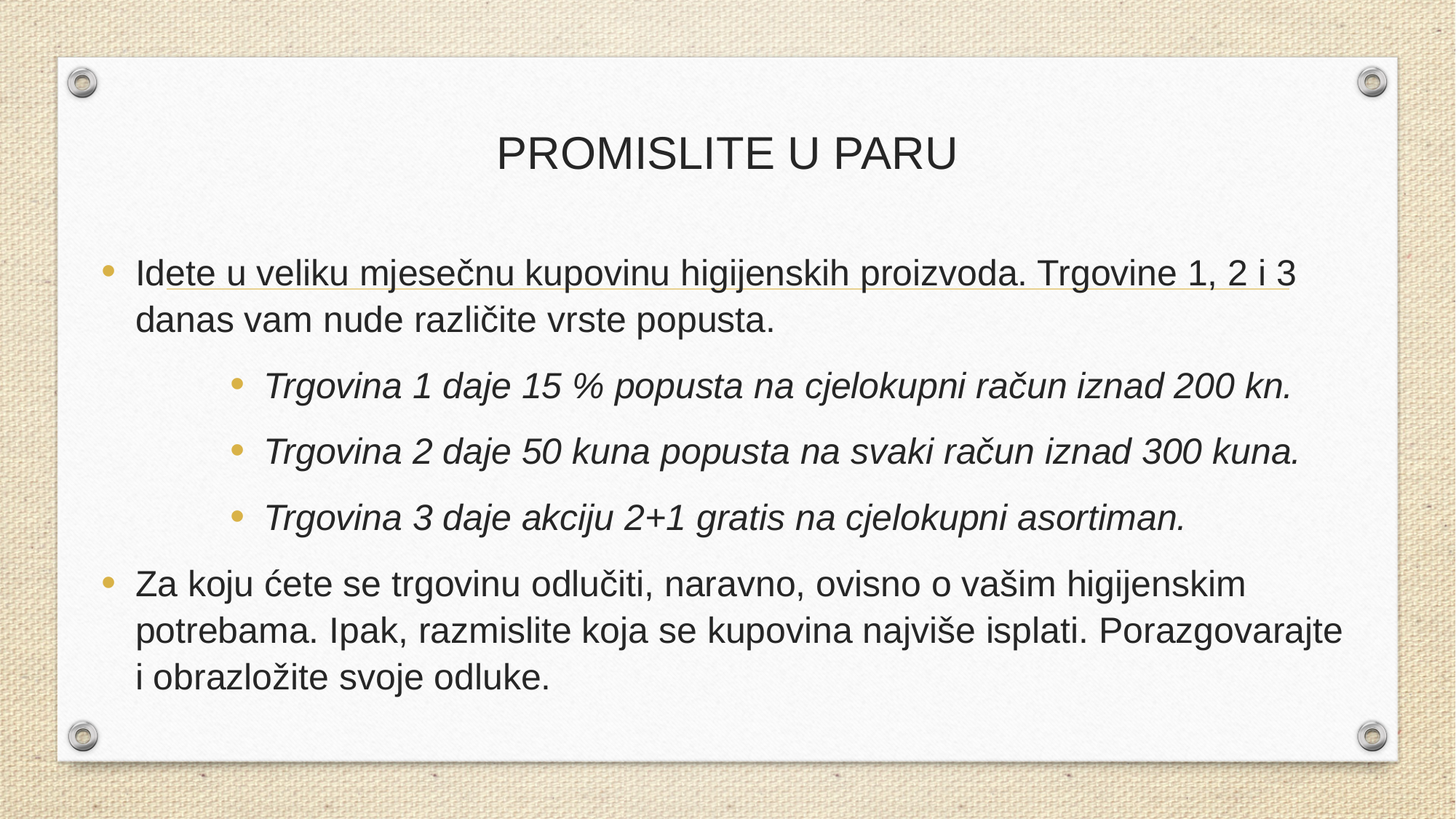

# PROMISLITE U PARU
Idete u veliku mjesečnu kupovinu higijenskih proizvoda. Trgovine 1, 2 i 3 danas vam nude različite vrste popusta.
Trgovina 1 daje 15 % popusta na cjelokupni račun iznad 200 kn.
Trgovina 2 daje 50 kuna popusta na svaki račun iznad 300 kuna.
Trgovina 3 daje akciju 2+1 gratis na cjelokupni asortiman.
Za koju ćete se trgovinu odlučiti, naravno, ovisno o vašim higijenskim potrebama. Ipak, razmislite koja se kupovina najviše isplati. Porazgovarajte i obrazložite svoje odluke.